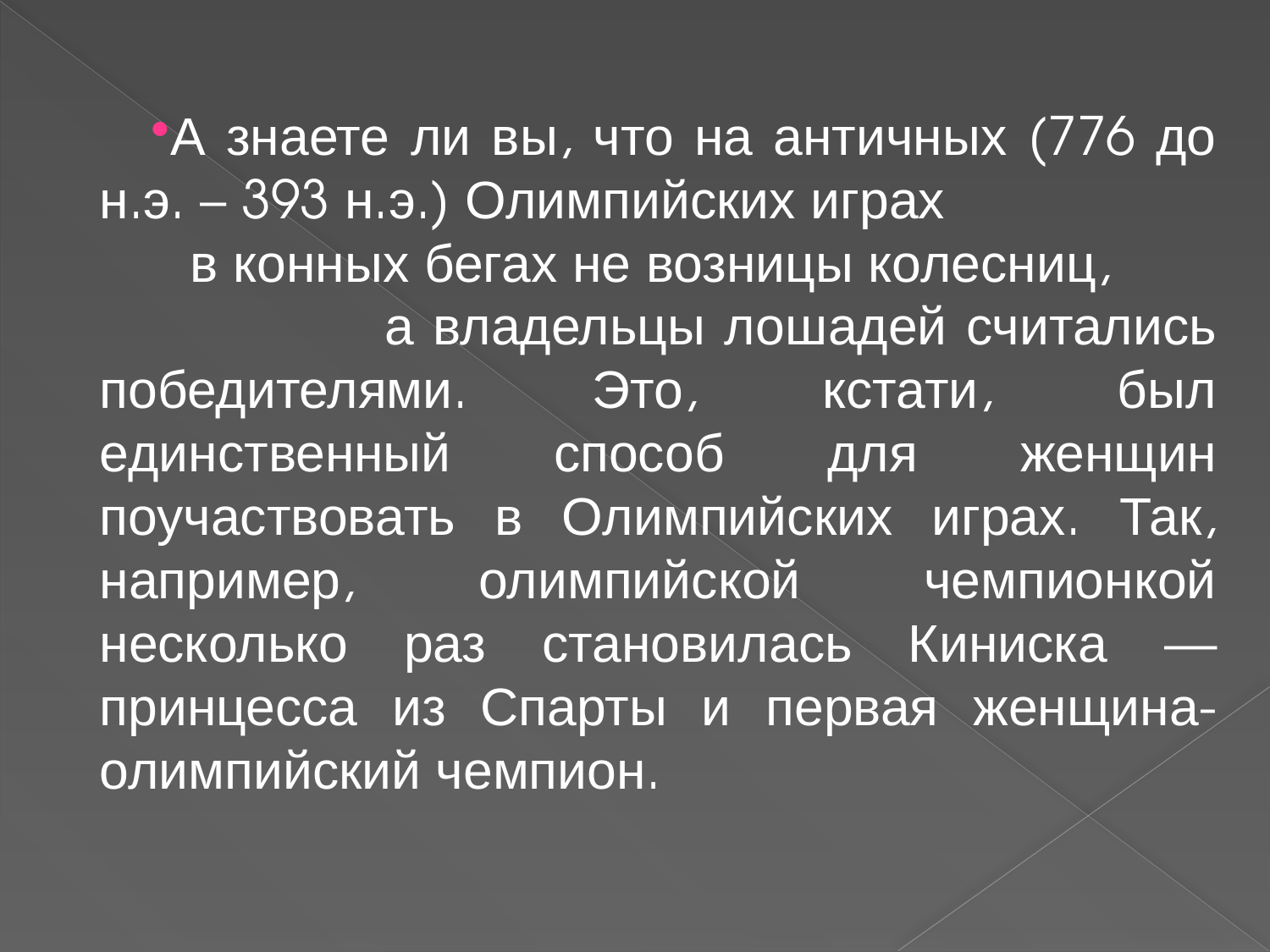

А знаете ли вы, что на античных (776 до н.э. – 393 н.э.) Олимпийских играх                         в конных бегах не возницы колесниц,                       а владельцы лошадей считались победителями. Это, кстати, был единственный способ для женщин поучаствовать в Олимпийских играх. Так, например, олимпийской чемпионкой несколько раз становилась Киниска — принцесса из Спарты и первая женщина-олимпийский чемпион.